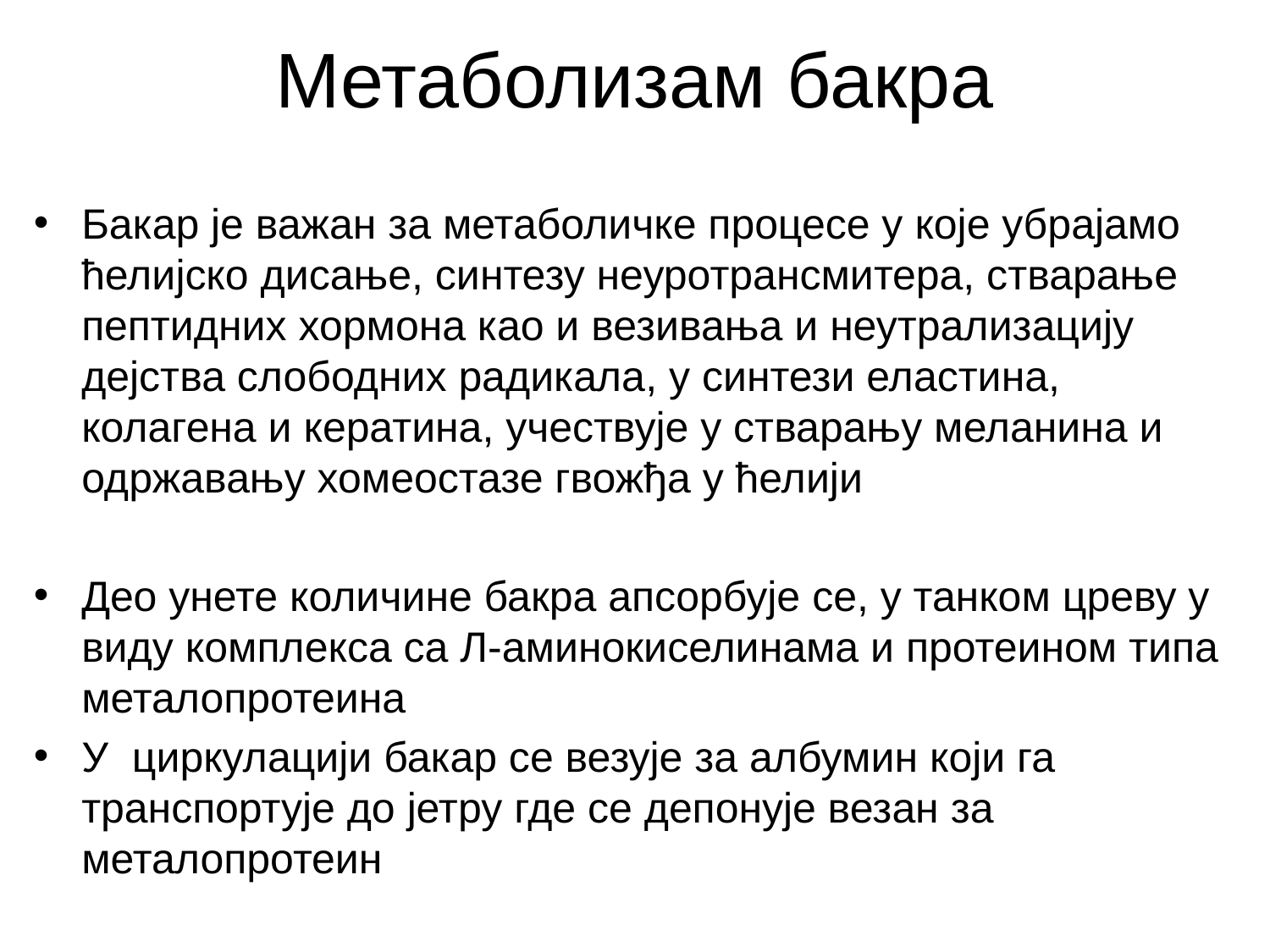

# Метаболизам бакра
Бакар је важан за метаболичке процесе у које убрајамо ћелијско дисање, синтезу неуротрансмитера, стварање пептидних хормона као и везивања и неутрализацију дејства слободних радикала, у синтези еластина, колагена и кератина, учествује у стварању меланина и одржавању хомеостазе гвожђа у ћелији

Део унете количине бакра апсорбује се, у танком цреву у виду комплекса са Л-аминокиселинама и протеином типа металопротеина
У  циркулацији бакар се везује за албумин који га транспортује до јетру где се депонује везан за металопротеин